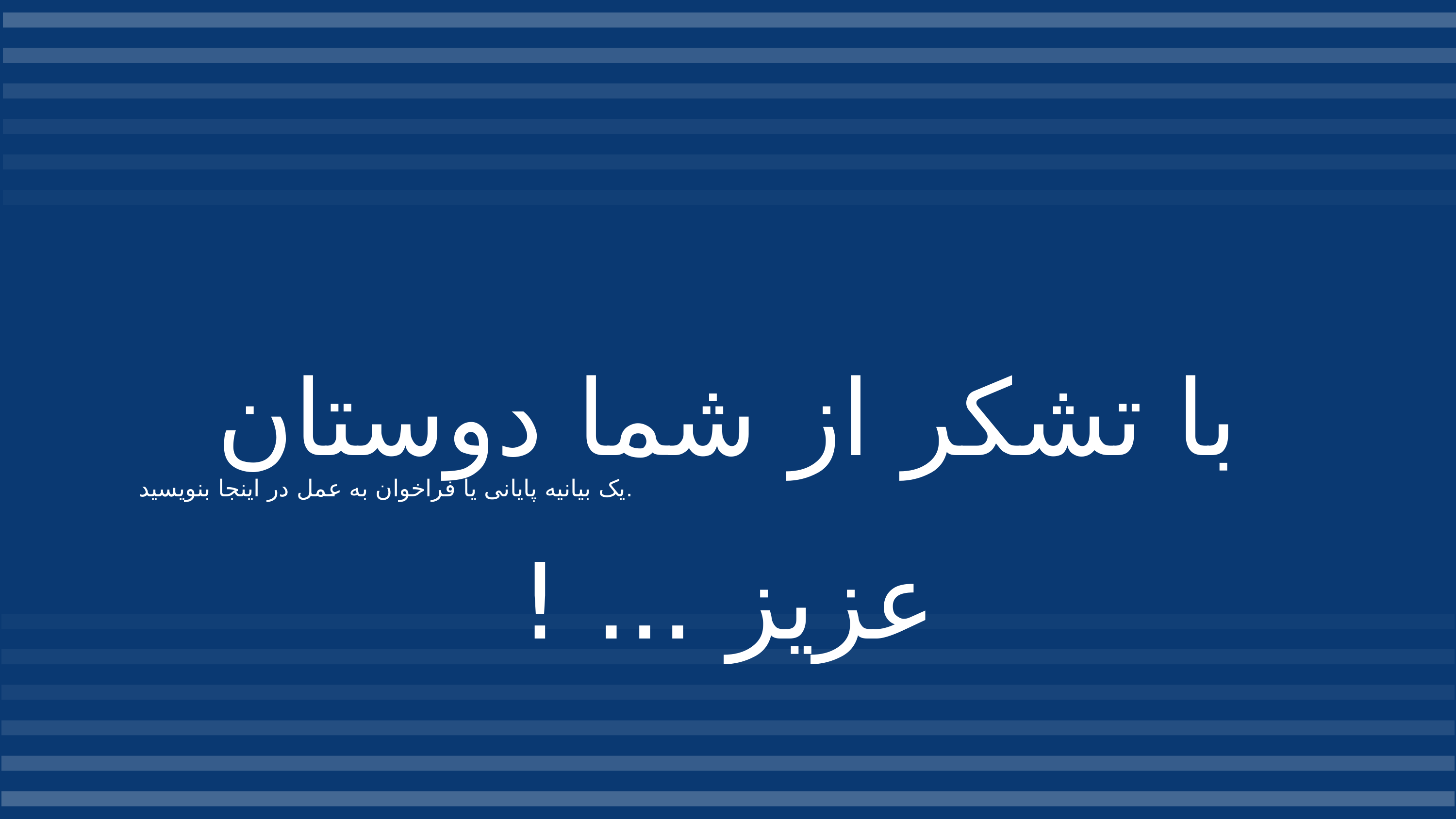

با تشکر از شما دوستان عزیز ... !
یک بیانیه پایانی یا فراخوان به عمل در اینجا بنویسید.